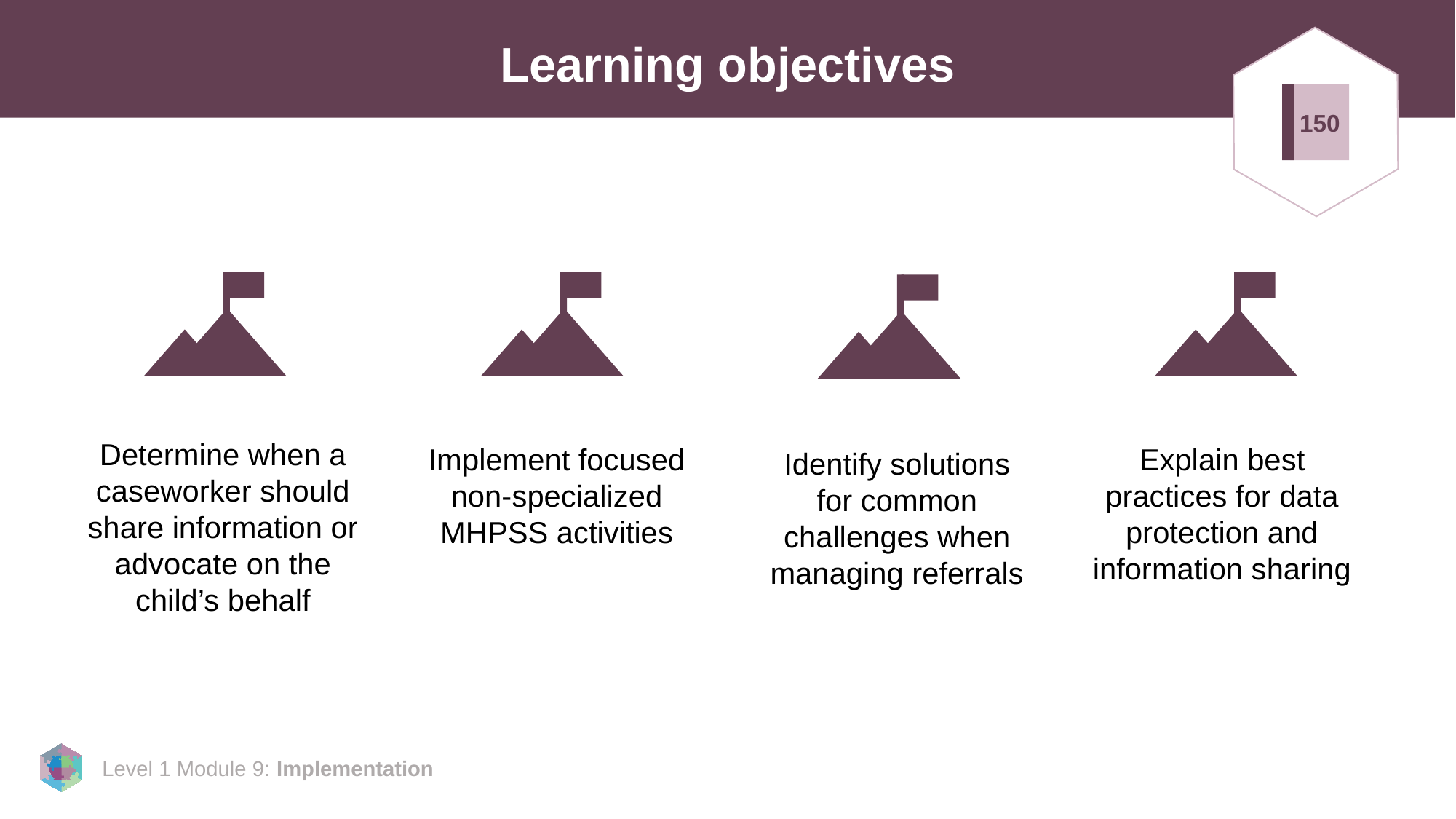

# Learning objectives

150

Determine when a caseworker should share information or advocate on the child’s behalf
Implement focused non-specialized MHPSS activities
Explain best practices for data protection and information sharing
Identify solutions for common challenges when managing referrals